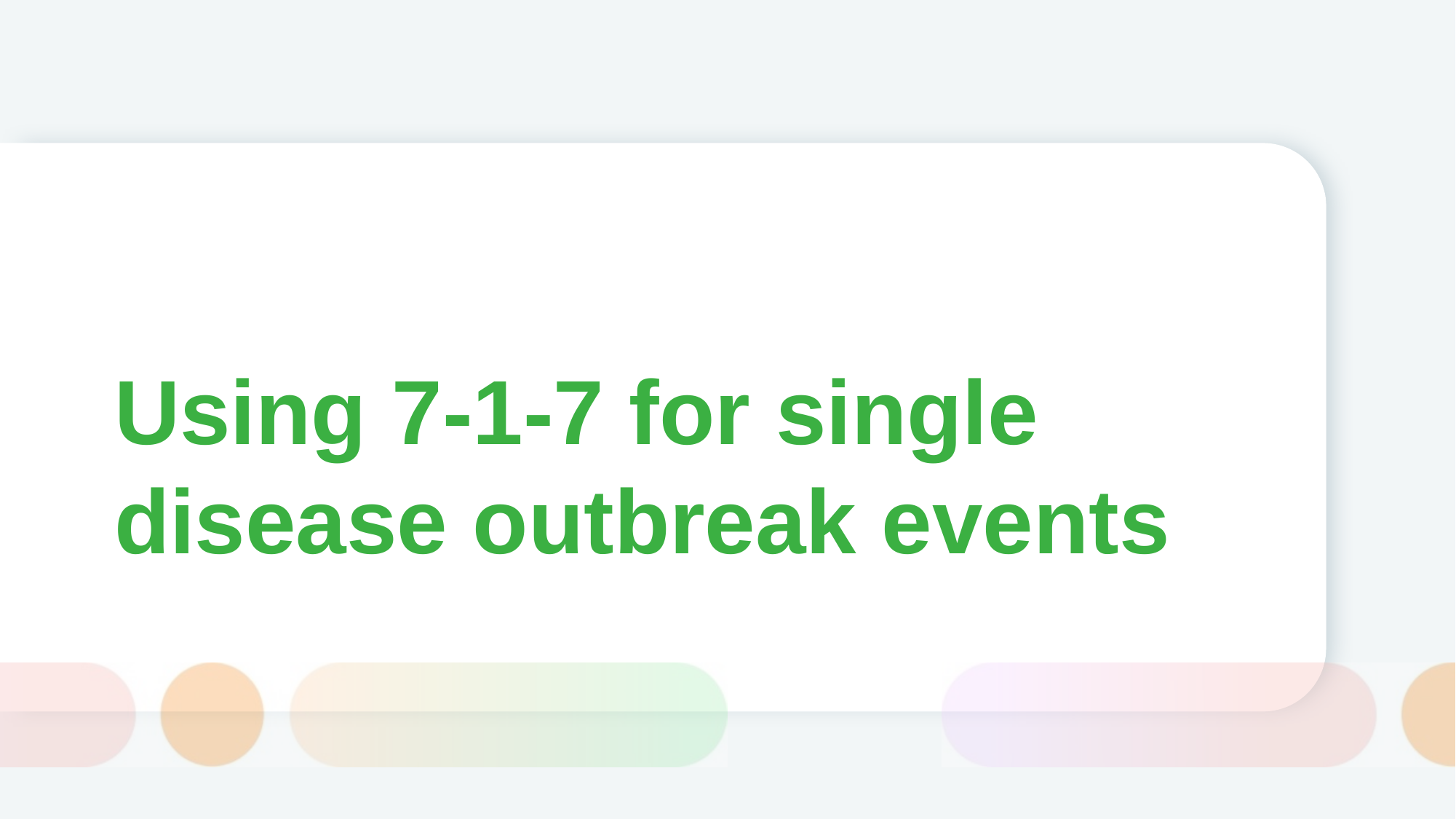

# Using 7-1-7 for single disease outbreak events